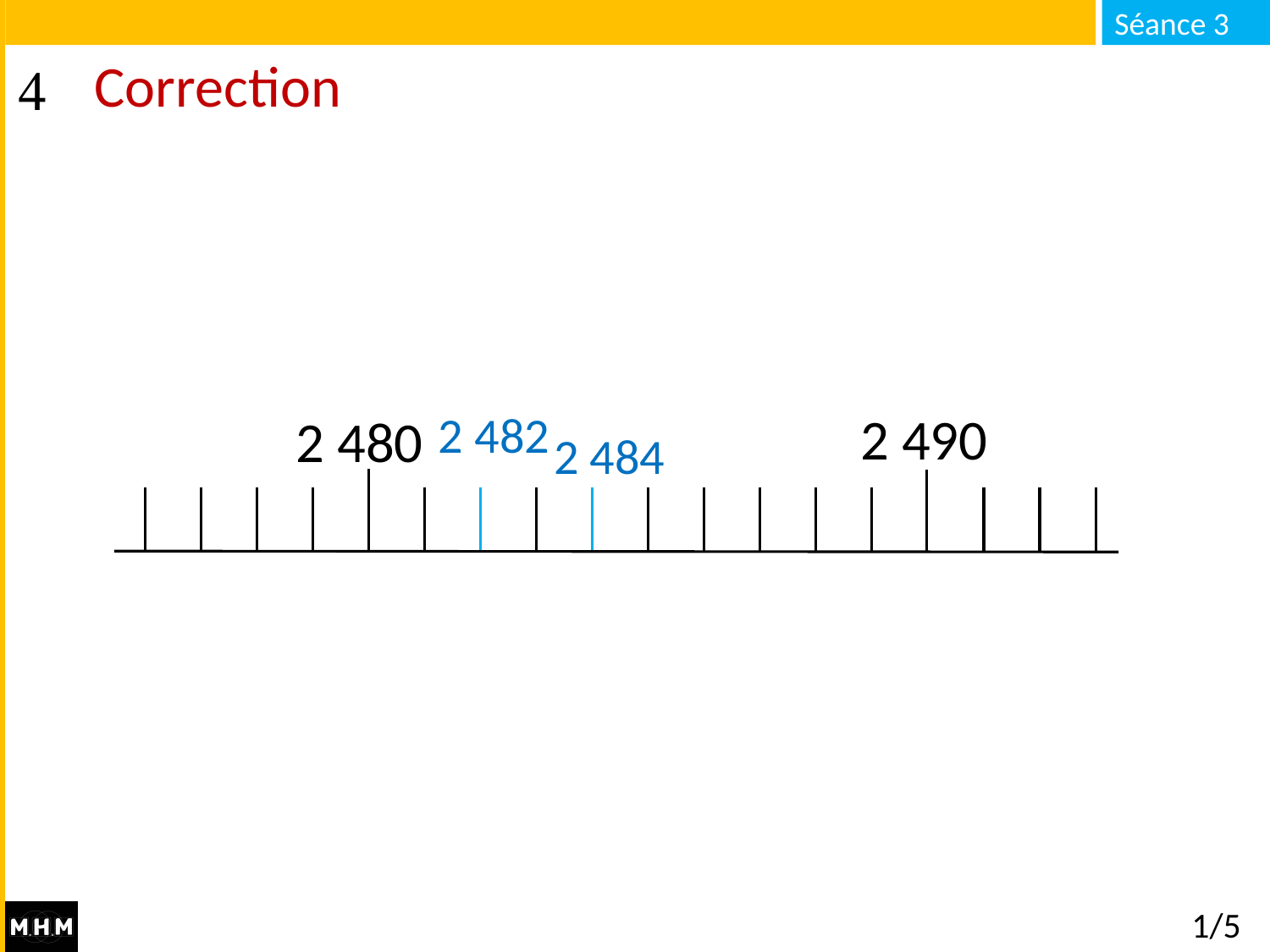

# Correction
2 490
2 482
2 480
2 484
1/5